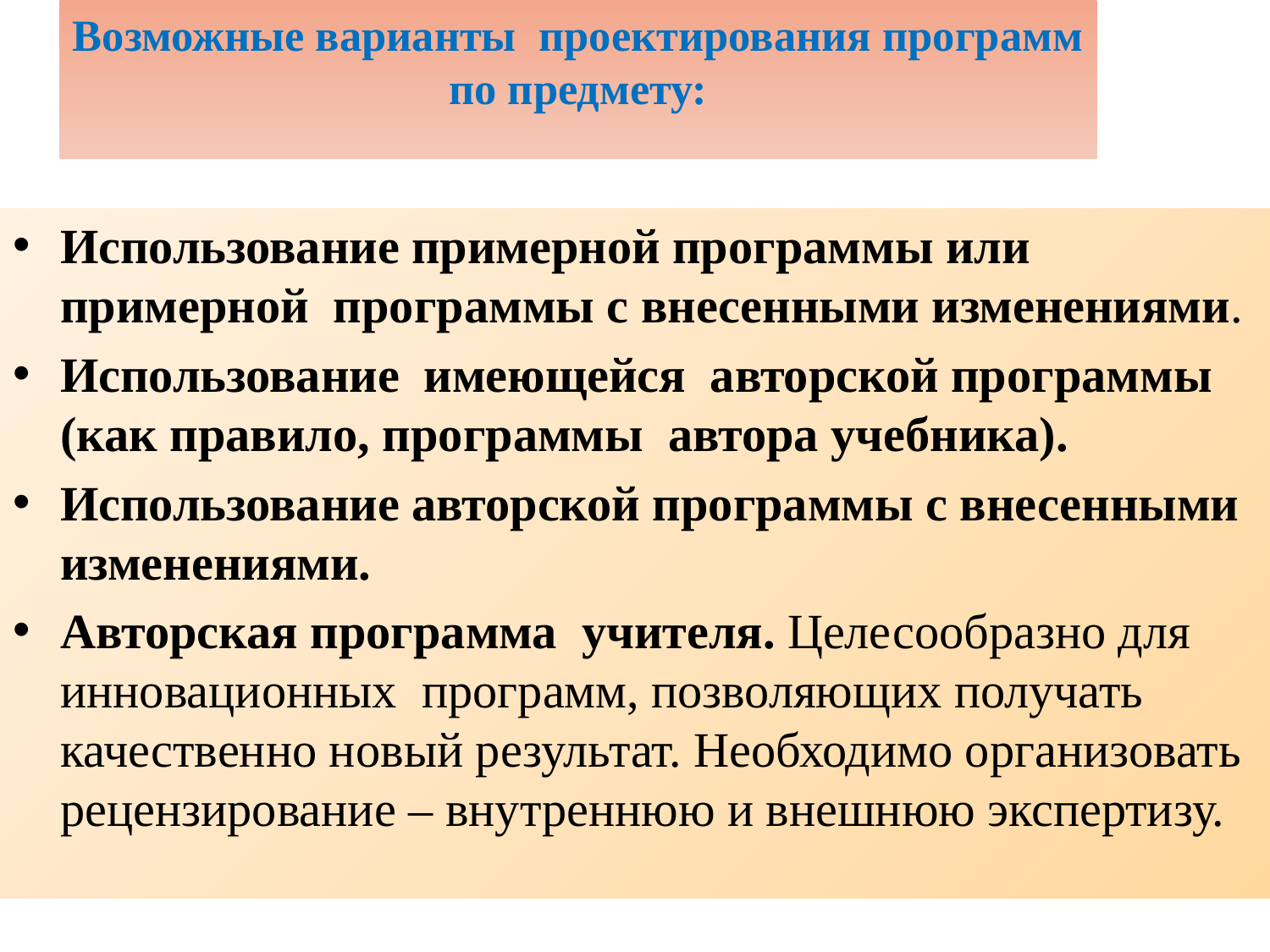

# Возможные варианты  проектирования программ по предмету:
Использование примерной программы или примерной  программы с внесенными изменениями.
Использование  имеющейся  авторской программы (как правило, программы  автора учебника).
Использование авторской программы с внесенными изменениями.
Авторская программа  учителя. Целесообразно для инновационных  программ, позволяющих получать  качественно новый результат. Необходимо организовать рецензирование – внутреннюю и внешнюю экспертизу.